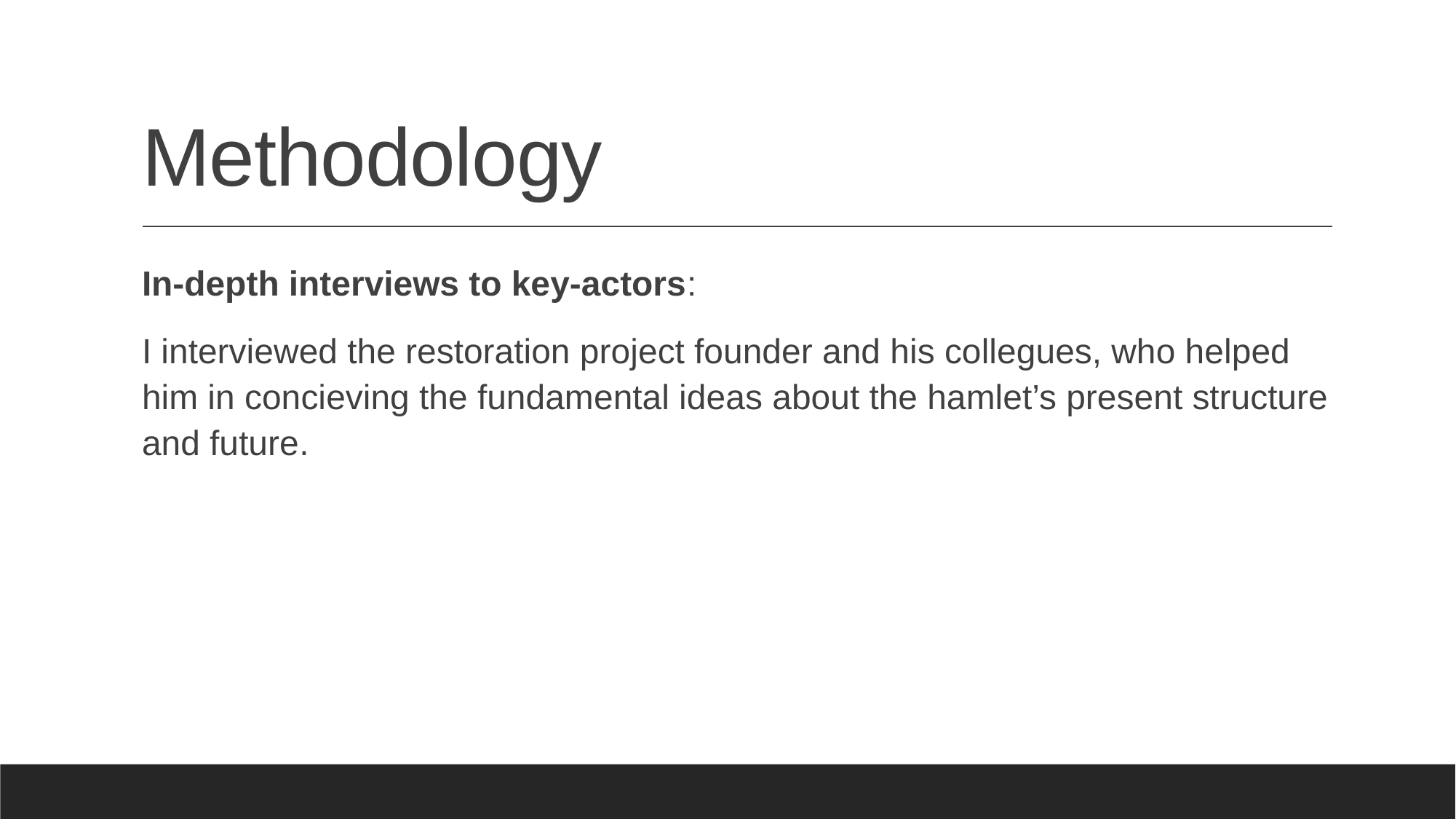

# Methodology
In-depth interviews to key-actors:
I interviewed the restoration project founder and his collegues, who helped him in concieving the fundamental ideas about the hamlet’s present structure and future.